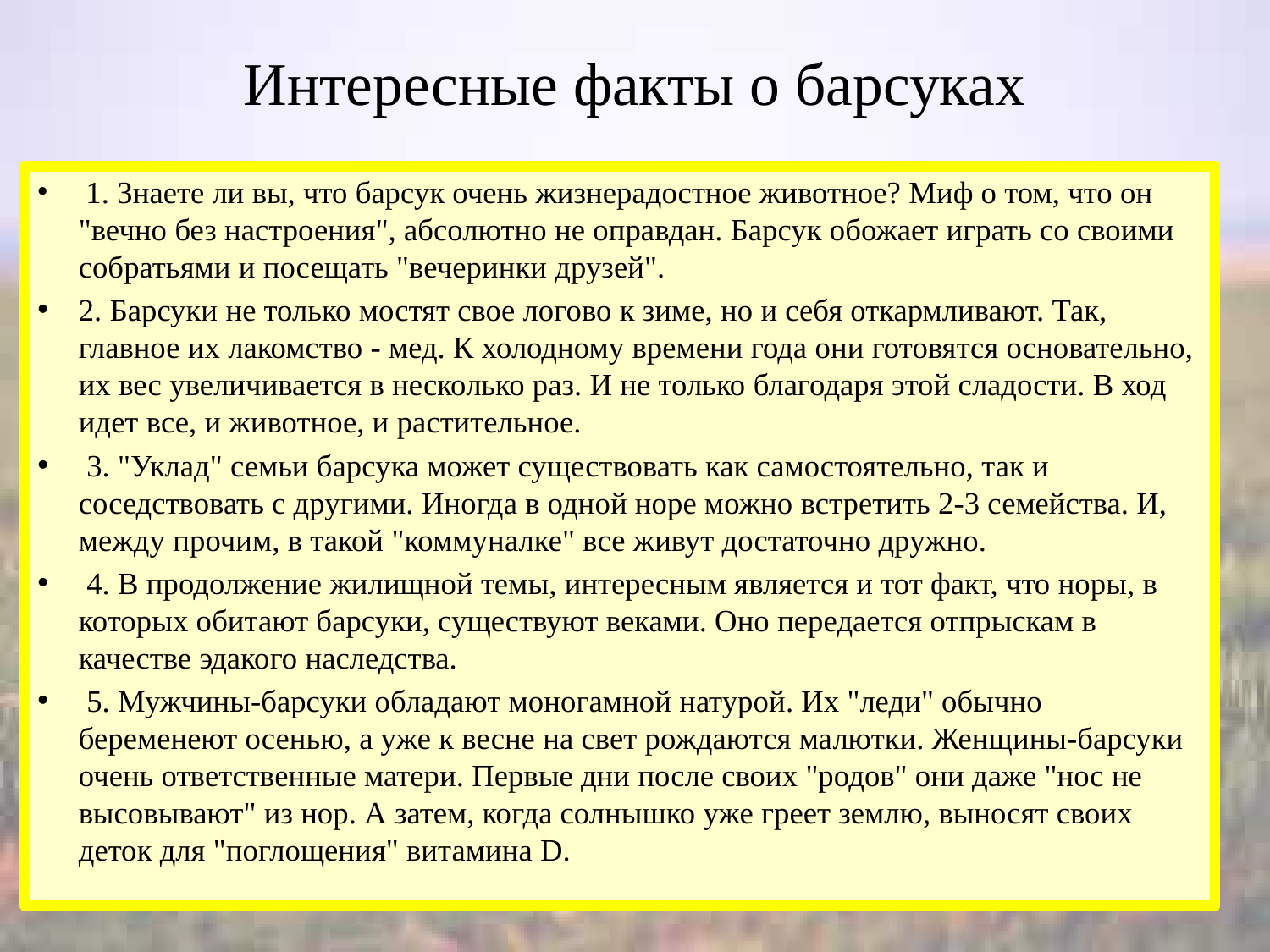

# Интересные факты о барсуках
 1. Знаете ли вы, что барсук очень жизнерадостное животное? Миф о том, что он "вечно без настроения", абсолютно не оправдан. Барсук обожает играть со своими собратьями и посещать "вечеринки друзей".
2. Барсуки не только мостят свое логово к зиме, но и себя откармливают. Так, главное их лакомство - мед. К холодному времени года они готовятся основательно, их вес увеличивается в несколько раз. И не только благодаря этой сладости. В ход идет все, и животное, и растительное.
 3. "Уклад" семьи барсука может существовать как самостоятельно, так и соседствовать с другими. Иногда в одной норе можно встретить 2-3 семейства. И, между прочим, в такой "коммуналке" все живут достаточно дружно.
 4. В продолжение жилищной темы, интересным является и тот факт, что норы, в которых обитают барсуки, существуют веками. Оно передается отпрыскам в качестве эдакого наследства.
 5. Мужчины-барсуки обладают моногамной натурой. Их "леди" обычно беременеют осенью, а уже к весне на свет рождаются малютки. Женщины-барсуки очень ответственные матери. Первые дни после своих "родов" они даже "нос не высовывают" из нор. А затем, когда солнышко уже греет землю, выносят своих деток для "поглощения" витамина D.